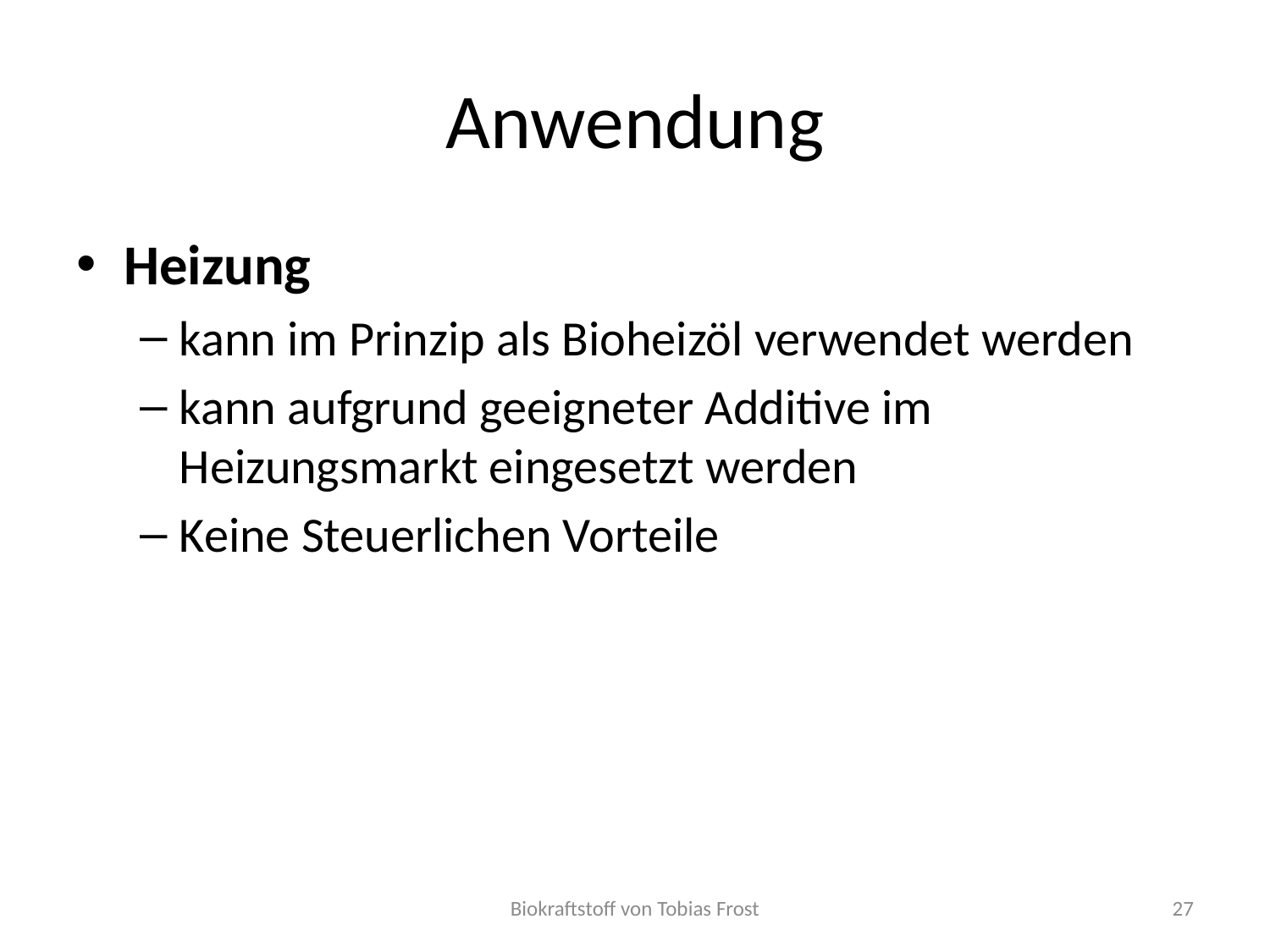

# Anwendung
Heizung
kann im Prinzip als Bioheizöl verwendet werden
kann aufgrund geeigneter Additive im Heizungsmarkt eingesetzt werden
Keine Steuerlichen Vorteile

Biokraftstoff von Tobias Frost
27